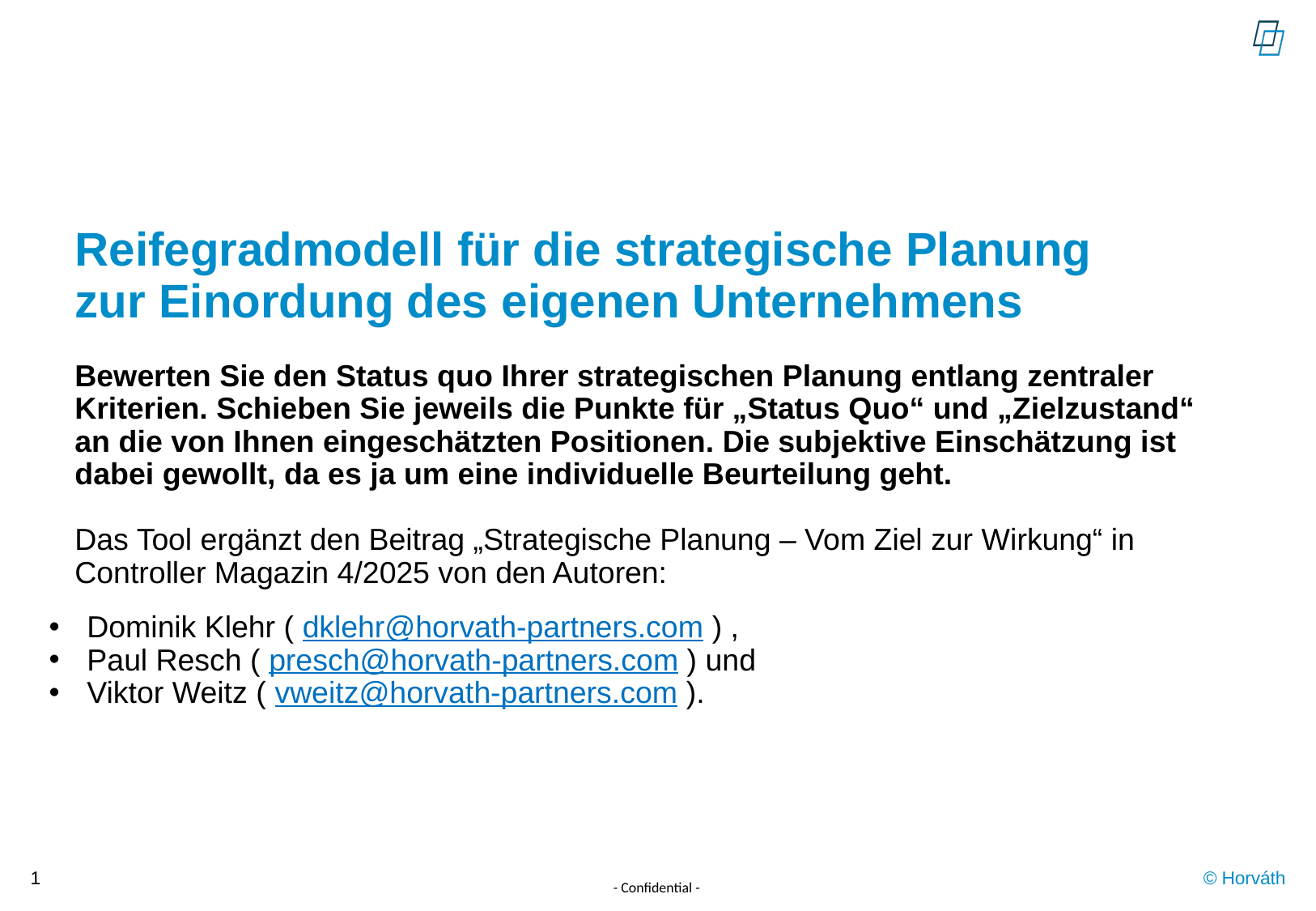

# Reifegradmodell für die strategische Planung zur Einordung des eigenen Unternehmens   Bewerten Sie den Status quo Ihrer strategischen Planung entlang zentraler Kriterien. Schieben Sie jeweils die Punkte für „Status Quo“ und „Zielzustand“ an die von Ihnen eingeschätzten Positionen. Die subjektive Einschätzung ist dabei gewollt, da es ja um eine individuelle Beurteilung geht. Das Tool ergänzt den Beitrag „Strategische Planung – Vom Ziel zur Wirkung“ in Controller Magazin 4/2025 von den Autoren:
Dominik Klehr ( dklehr@horvath-partners.com ) ,
Paul Resch ( presch@horvath-partners.com ) und
Viktor Weitz ( vweitz@horvath-partners.com ).
1